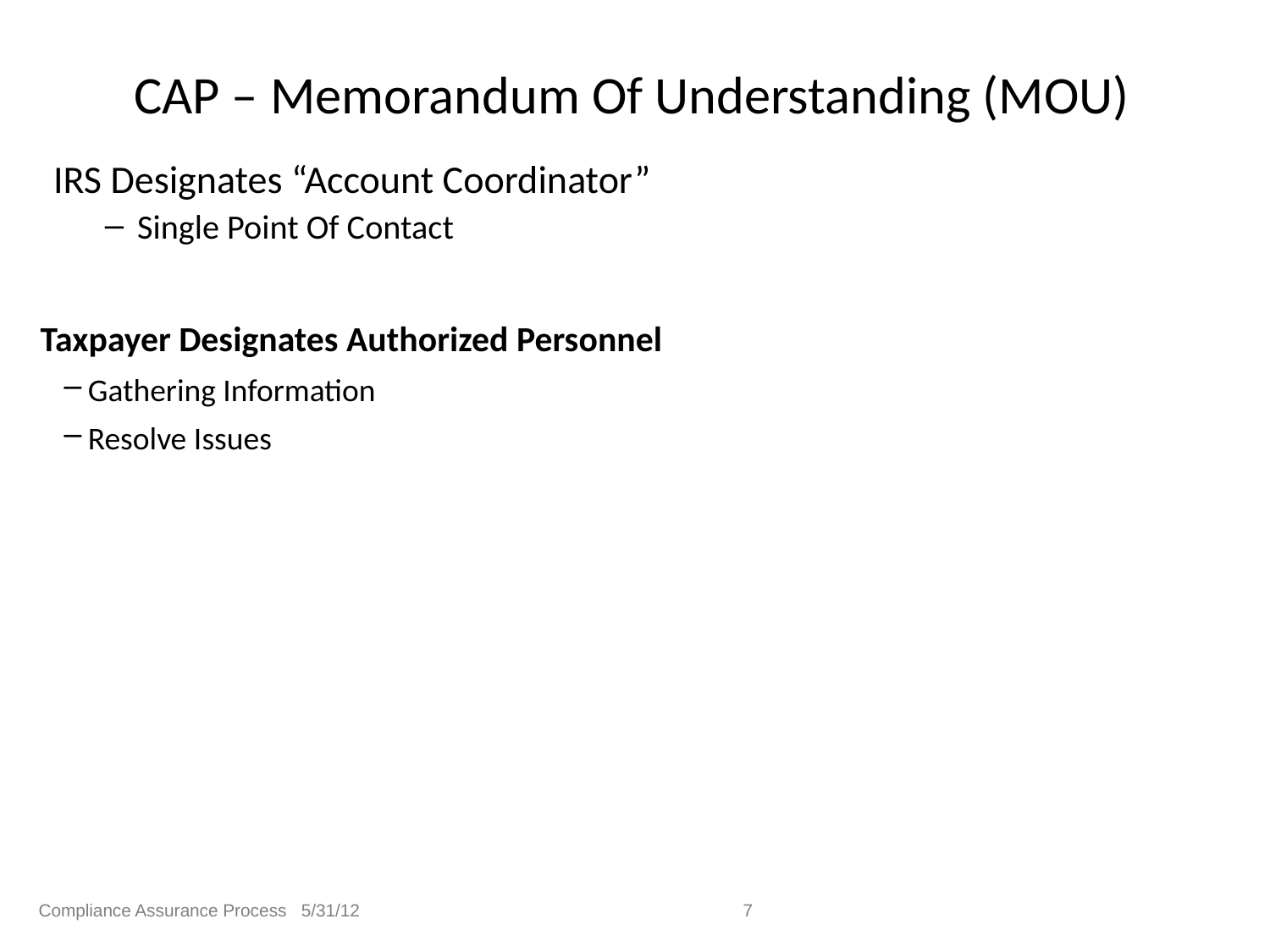

# CAP – Memorandum Of Understanding (MOU)
IRS Designates “Account Coordinator”
Single Point Of Contact
Taxpayer Designates Authorized Personnel
Gathering Information
Resolve Issues

Compliance Assurance Process   5/31/12
7